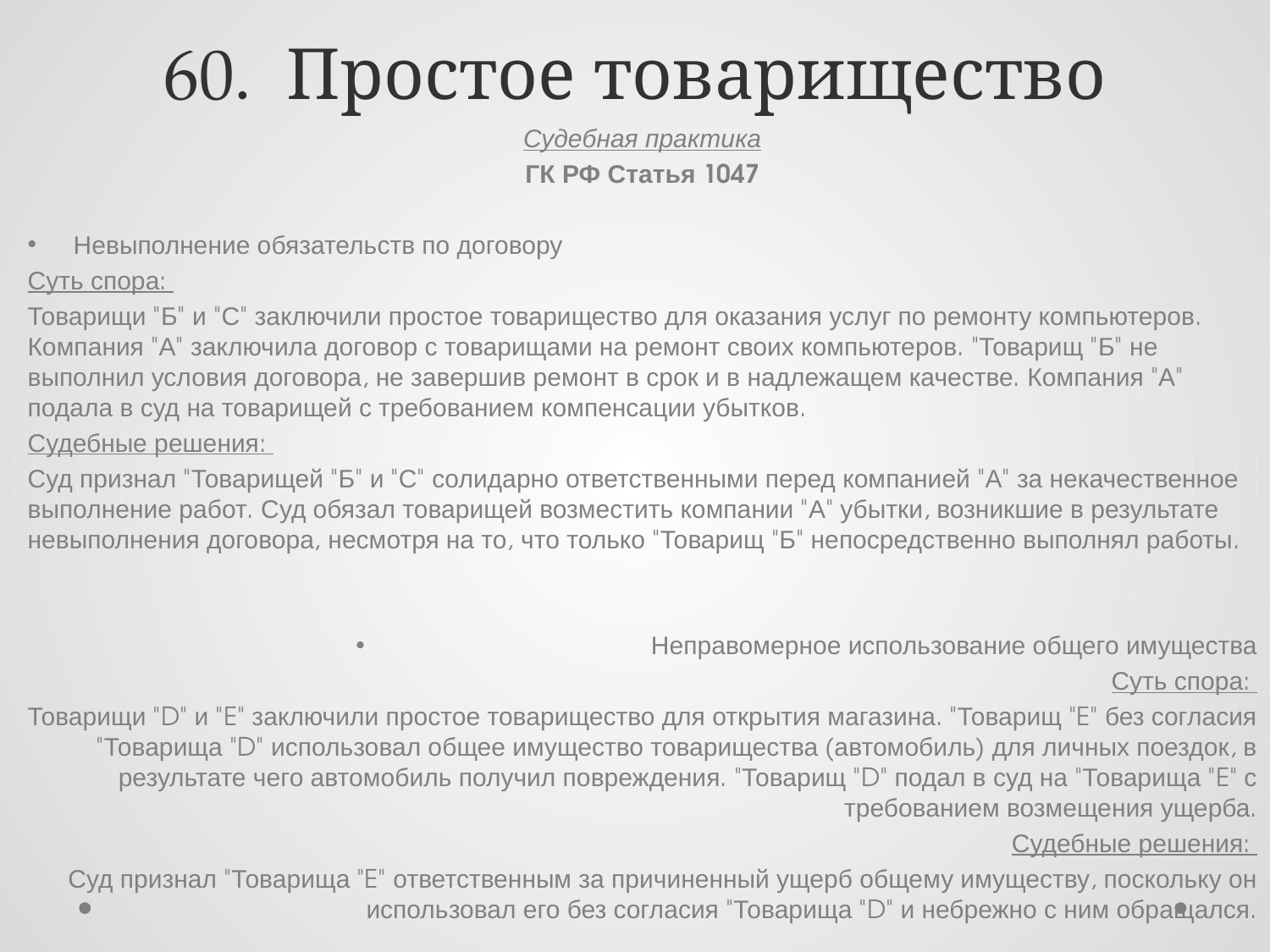

# 60.  Простое товарищество
Судебная практика
ГК РФ Статья 1047

Невыполнение обязательств по договору
Суть спора:
Товарищи "Б" и "С" заключили простое товарищество для оказания услуг по ремонту компьютеров. Компания "А" заключила договор с товарищами на ремонт своих компьютеров. "Товарищ "Б" не выполнил условия договора, не завершив ремонт в срок и в надлежащем качестве. Компания "А" подала в суд на товарищей с требованием компенсации убытков.
Судебные решения:
Суд признал "Товарищей "Б" и "С" солидарно ответственными перед компанией "А" за некачественное выполнение работ. Суд обязал товарищей возместить компании "А" убытки, возникшие в результате невыполнения договора, несмотря на то, что только "Товарищ "Б" непосредственно выполнял работы.

Неправомерное использование общего имущества
 Суть спора:
Товарищи "D" и "E" заключили простое товарищество для открытия магазина. "Товарищ "E" без согласия "Товарища "D" использовал общее имущество товарищества (автомобиль) для личных поездок, в результате чего автомобиль получил повреждения. "Товарищ "D" подал в суд на "Товарища "E" с требованием возмещения ущерба.
Судебные решения:
Суд признал "Товарища "E" ответственным за причиненный ущерб общему имуществу, поскольку он использовал его без согласия "Товарища "D" и небрежно с ним обращался.